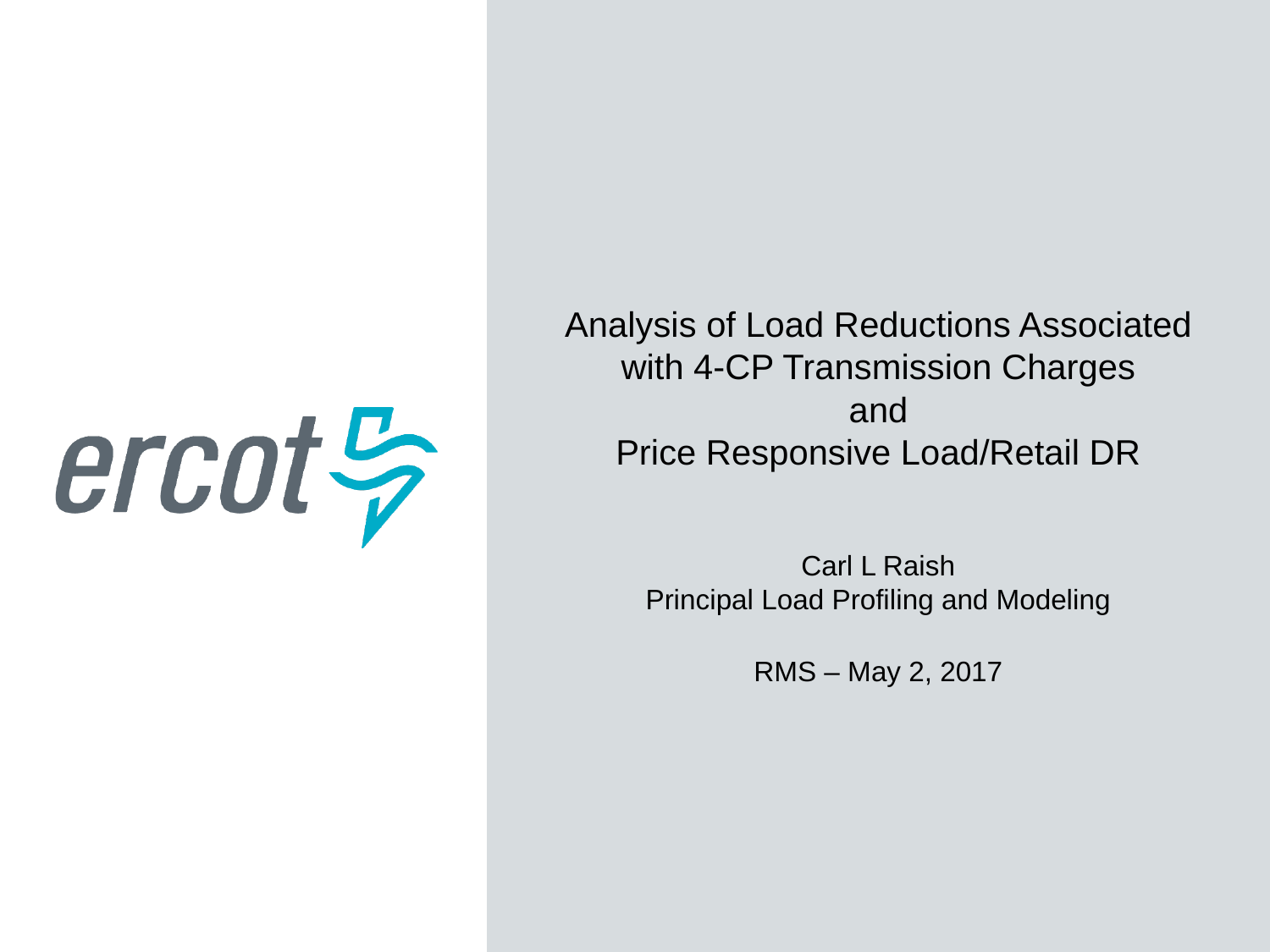

Analysis of Load Reductions Associated with 4-CP Transmission Charges
 and
Price Responsive Load/Retail DR

Carl L Raish
Principal Load Profiling and Modeling

RMS – May 2, 2017